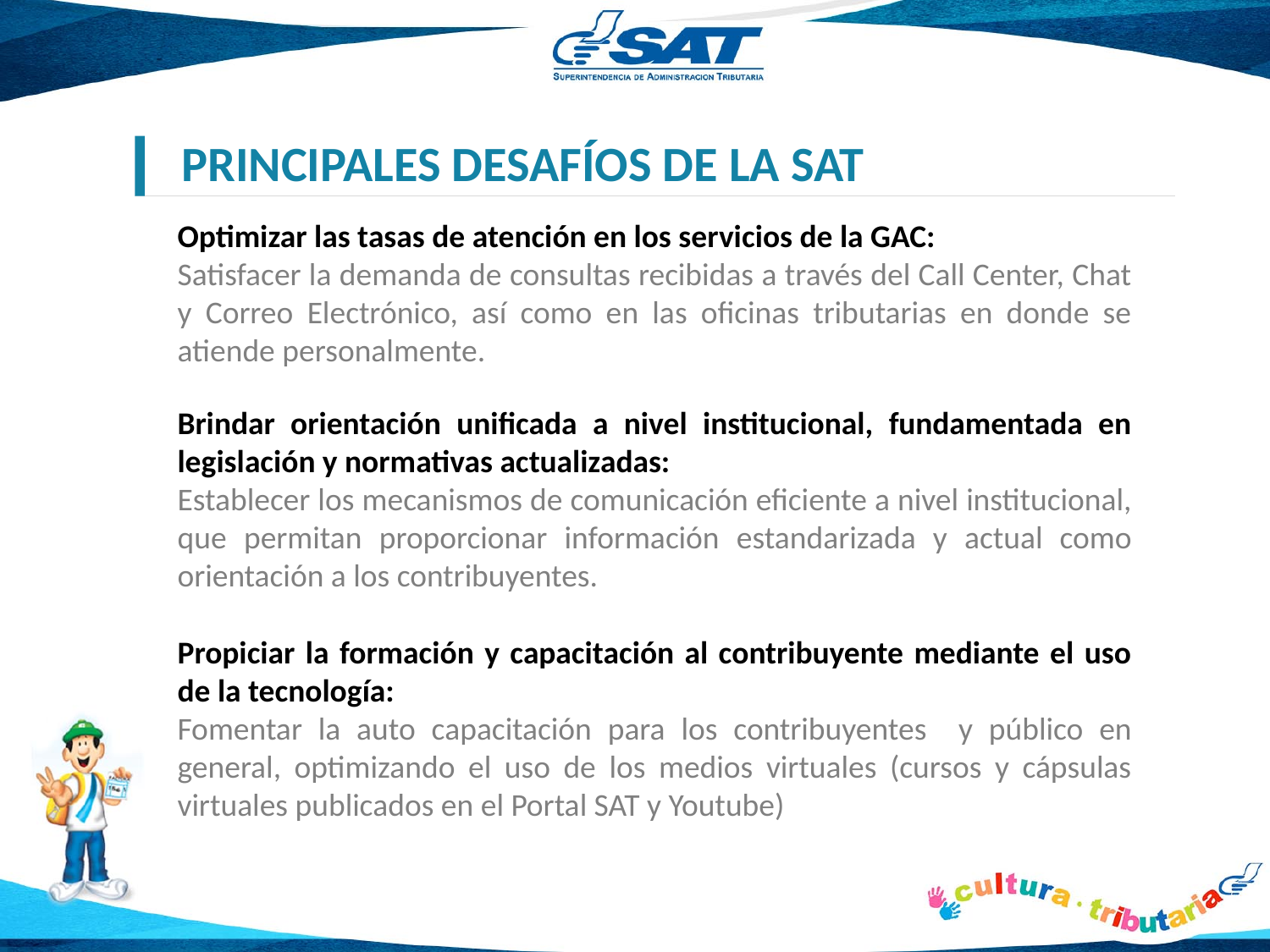

PRINCIPALES DESAFÍOS DE LA SAT

Optimizar las tasas de atención en los servicios de la GAC:
Satisfacer la demanda de consultas recibidas a través del Call Center, Chat y Correo Electrónico, así como en las oficinas tributarias en donde se atiende personalmente.
Brindar orientación unificada a nivel institucional, fundamentada en legislación y normativas actualizadas:
Establecer los mecanismos de comunicación eficiente a nivel institucional, que permitan proporcionar información estandarizada y actual como orientación a los contribuyentes.
Propiciar la formación y capacitación al contribuyente mediante el uso de la tecnología:
Fomentar la auto capacitación para los contribuyentes  y público en general, optimizando el uso de los medios virtuales (cursos y cápsulas virtuales publicados en el Portal SAT y Youtube)